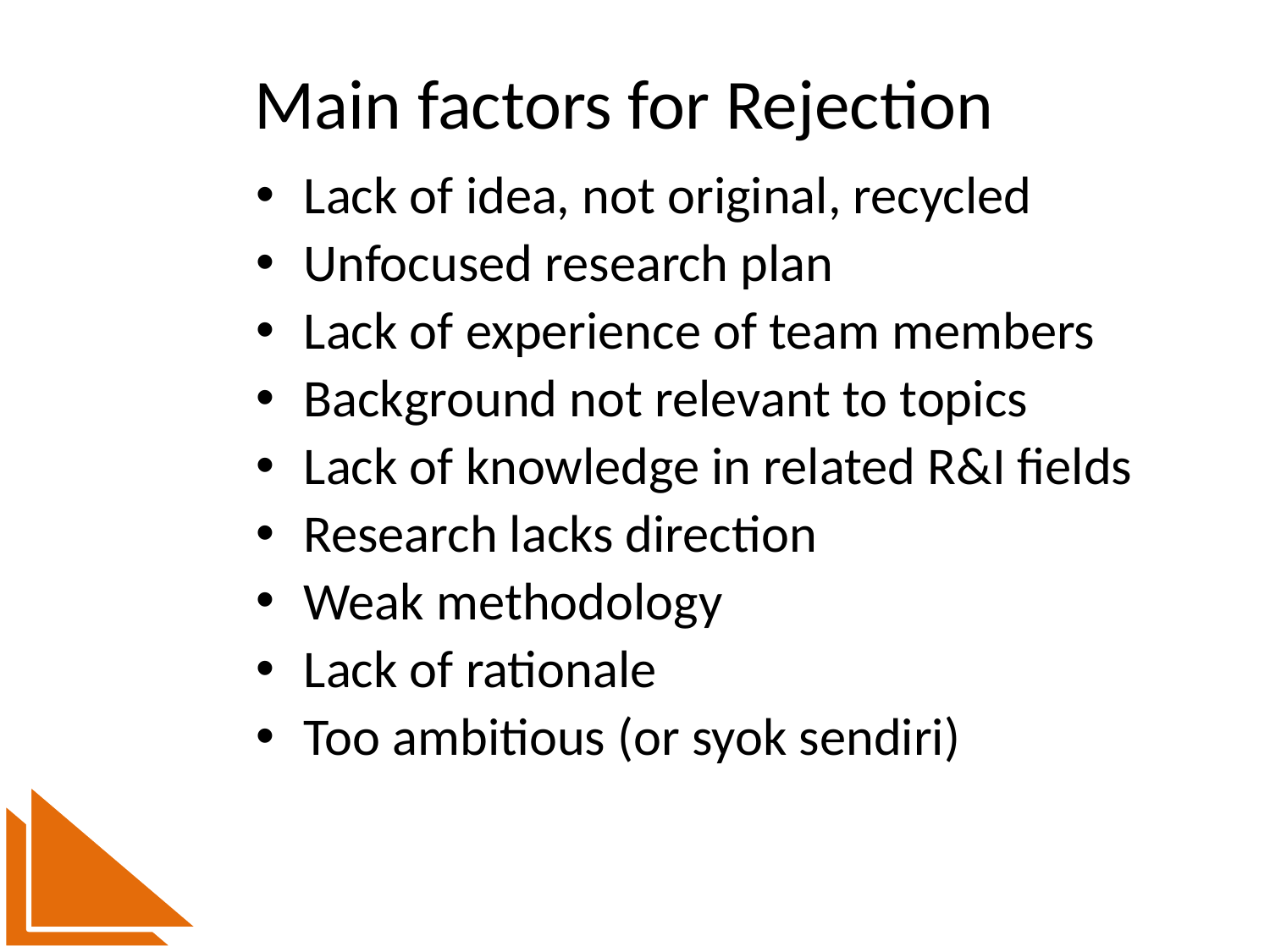

# Main factors for Rejection
Lack of idea, not original, recycled
Unfocused research plan
Lack of experience of team members
Background not relevant to topics
Lack of knowledge in related R&I fields
Research lacks direction
Weak methodology
Lack of rationale
Too ambitious (or syok sendiri)